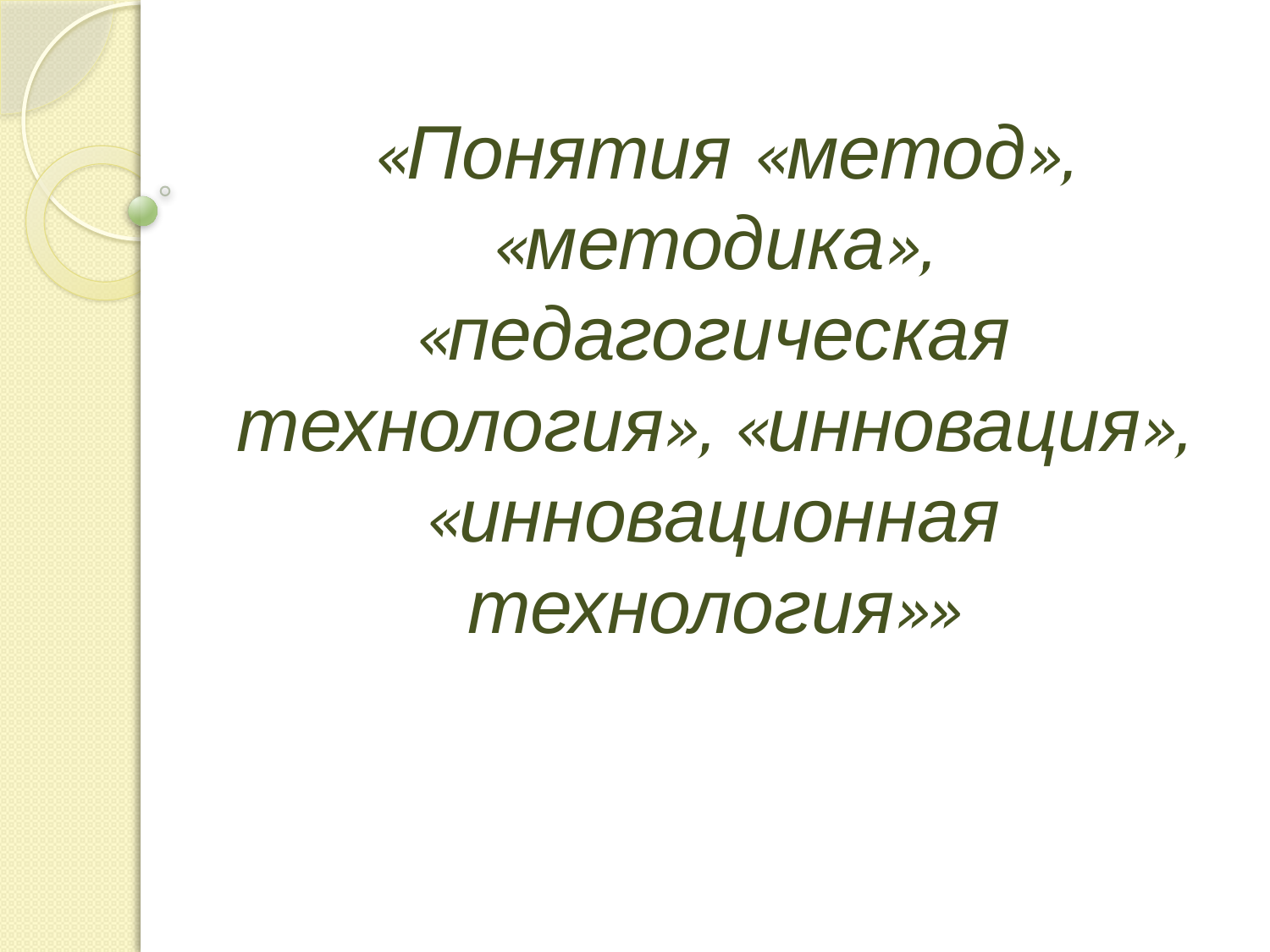

# «Понятия «метод», «методика», «педагогическая технология», «инновация», «инновационная технология»»